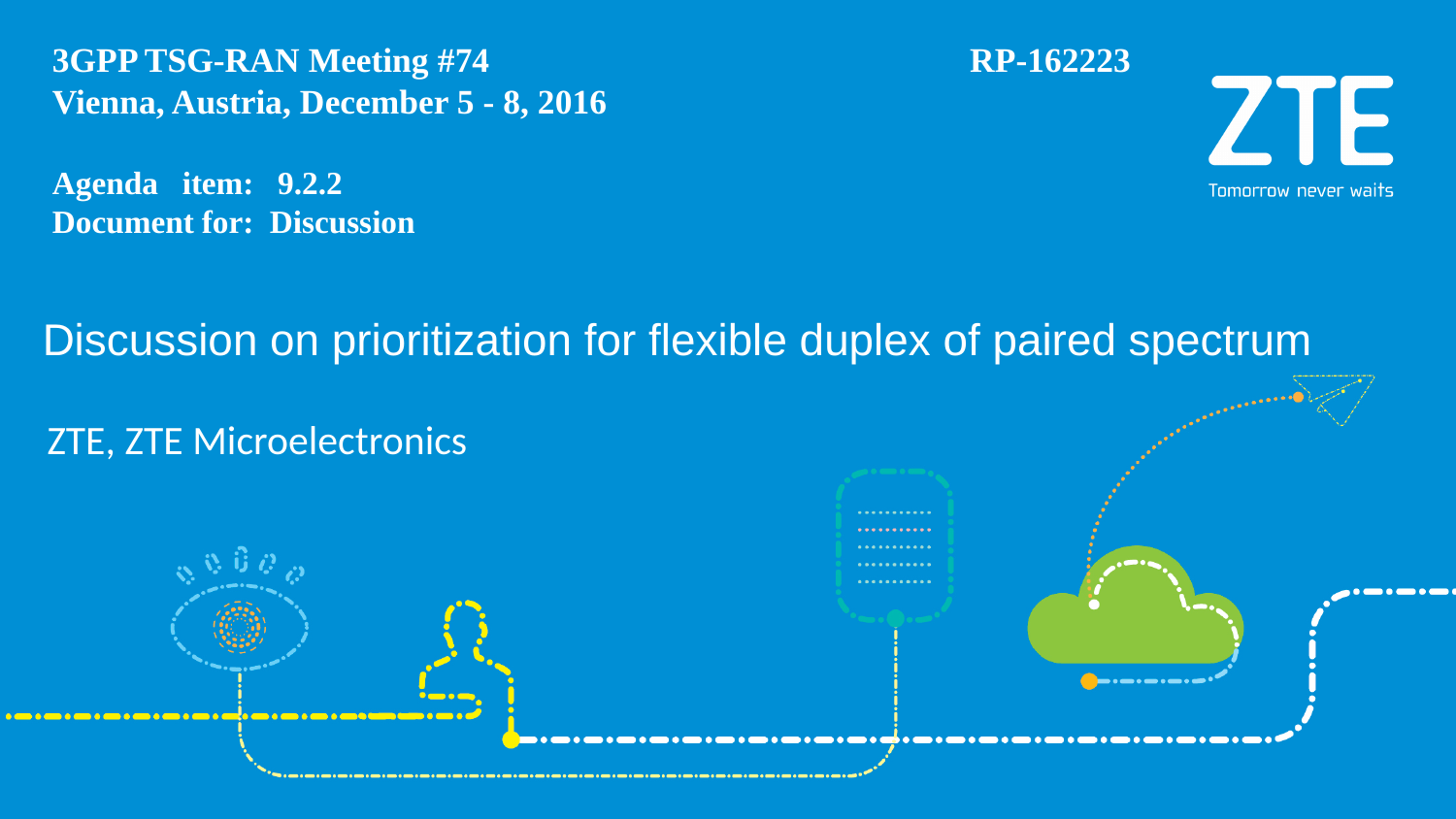

3GPP TSG-RAN Meeting #74                                                       RP-162223
Vienna, Austria, December 5 - 8, 2016

Agenda   item:   9.2.2
Document for:  Discussion
Discussion on prioritization for flexible duplex of paired spectrum
ZTE, ZTE Microelectronics